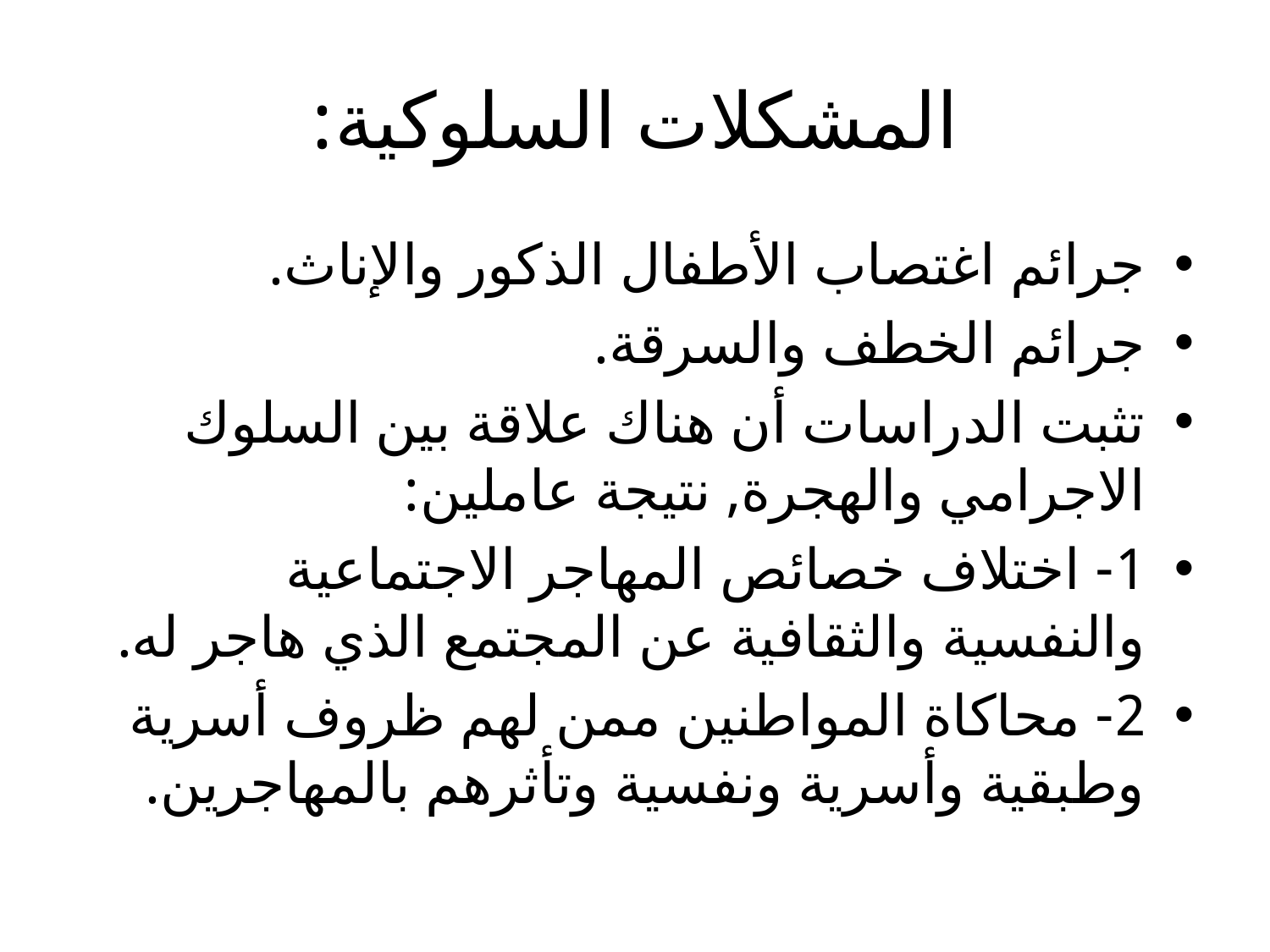

# المشكلات السلوكية:
جرائم اغتصاب الأطفال الذكور والإناث.
جرائم الخطف والسرقة.
تثبت الدراسات أن هناك علاقة بين السلوك الاجرامي والهجرة, نتيجة عاملين:
1- اختلاف خصائص المهاجر الاجتماعية والنفسية والثقافية عن المجتمع الذي هاجر له.
2- محاكاة المواطنين ممن لهم ظروف أسرية وطبقية وأسرية ونفسية وتأثرهم بالمهاجرين.